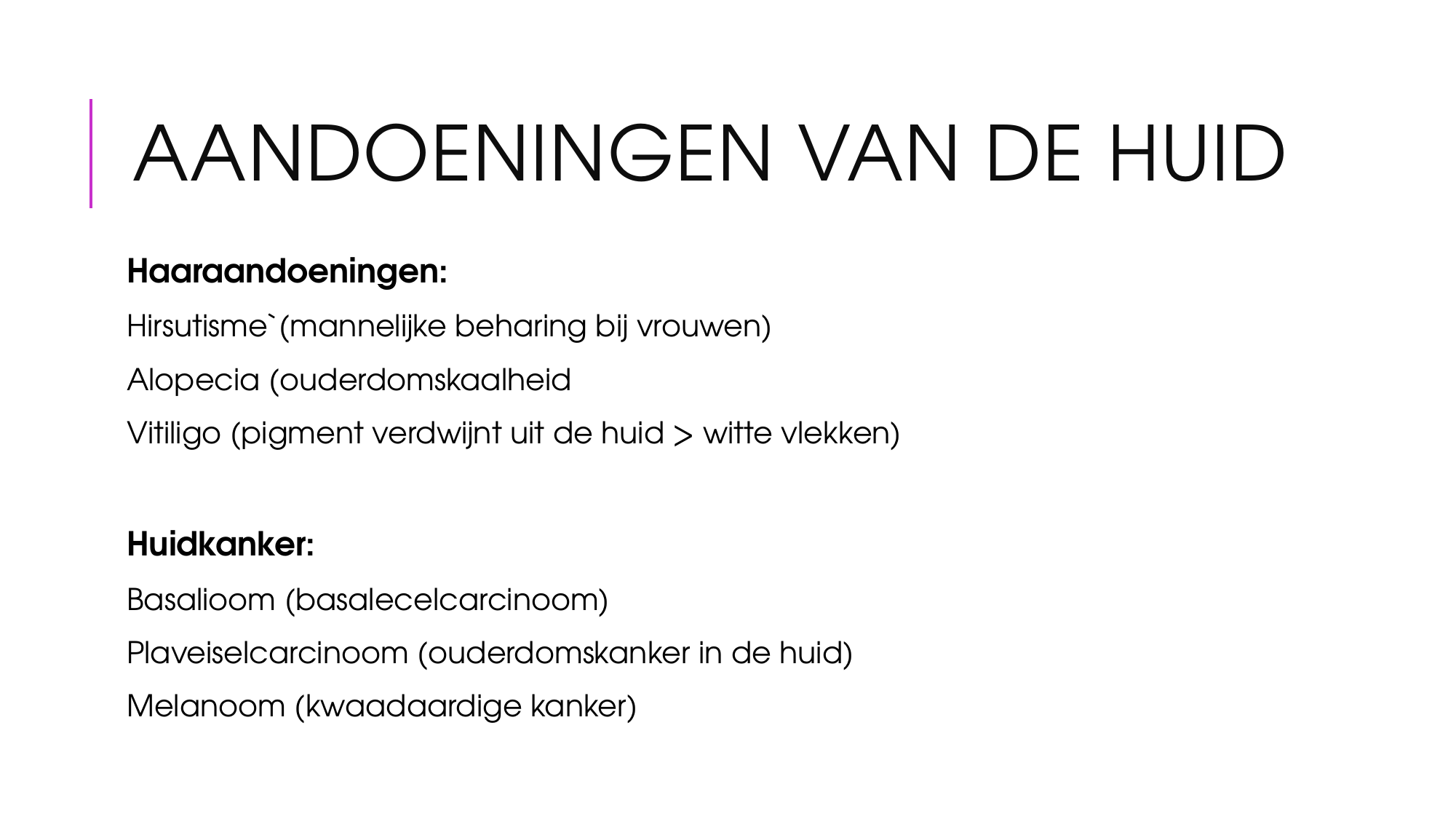

# Aandoeningen van de huid
Haaraandoeningen:
Hirsutisme`(mannelijke beharing bij vrouwen)
Alopecia (ouderdomskaalheid
Vitiligo (pigment verdwijnt uit de huid > witte vlekken)

Huidkanker:
Basalioom (basalecelcarcinoom)
Plaveiselcarcinoom (ouderdomskanker in de huid)
Melanoom (kwaadaardige kanker)